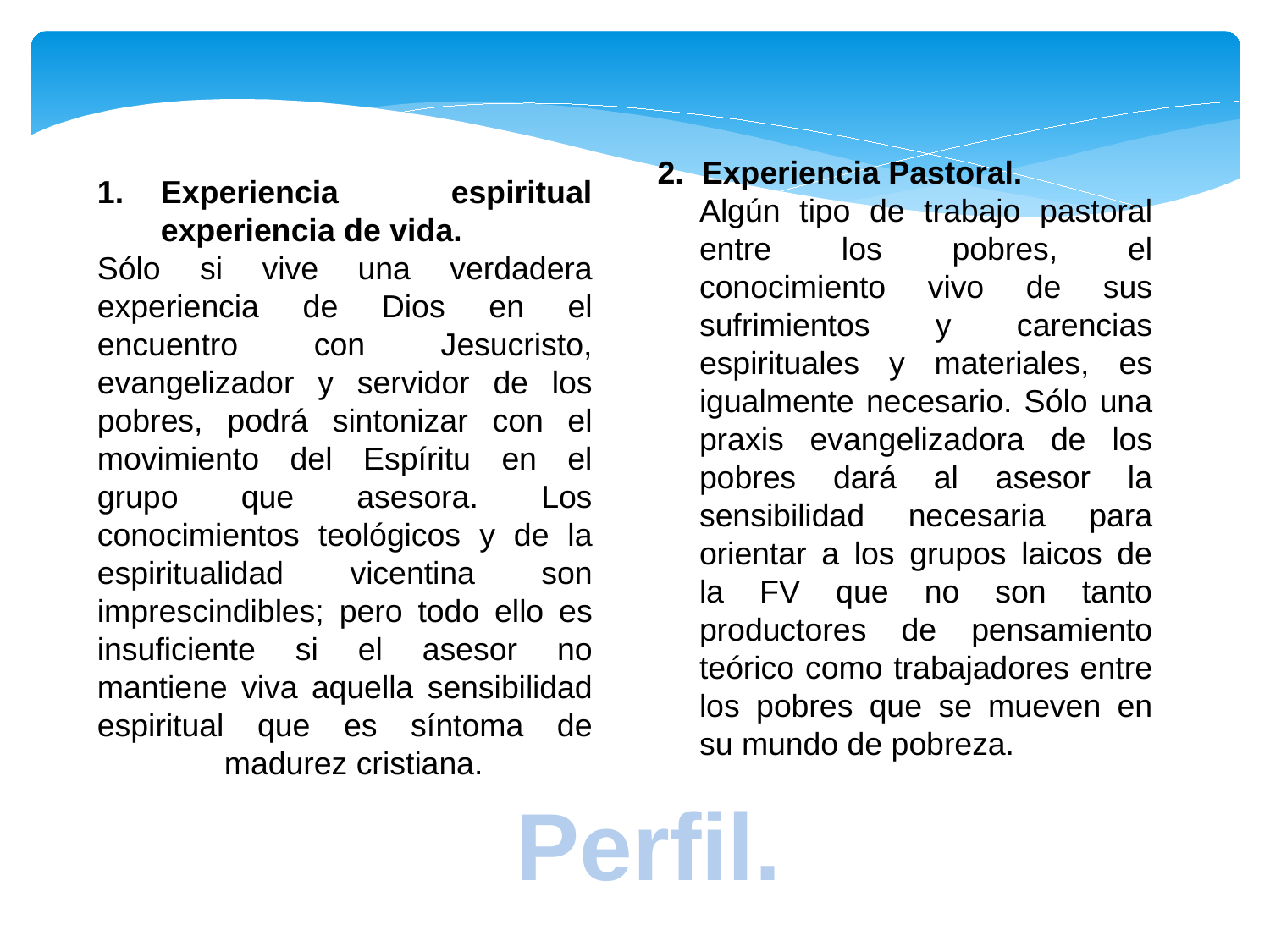

2.  Experiencia Pastoral.
Algún tipo de trabajo pastoral entre los pobres, el conocimiento vivo de sus sufrimientos y carencias espirituales y materiales, es igualmente necesario. Sólo una praxis evangelizadora de los pobres dará al asesor la sensibilidad necesaria para orientar a los grupos laicos de la FV que no son tanto productores de pensamiento teórico como trabajadores entre los pobres que se mueven en su mundo de pobreza.
Experiencia espiritual experiencia de vida.
Sólo si vive una verdadera experiencia de Dios en el encuentro con Jesucristo, evangelizador y servidor de los pobres, podrá sintonizar con el movimiento del Espíritu en el grupo que asesora. Los conocimientos teológicos y de la espiritualidad vicentina son imprescindibles; pero todo ello es insuficiente si el asesor no mantiene viva aquella sensibilidad espiritual que es síntoma de 	madurez cristiana.
Perfil.